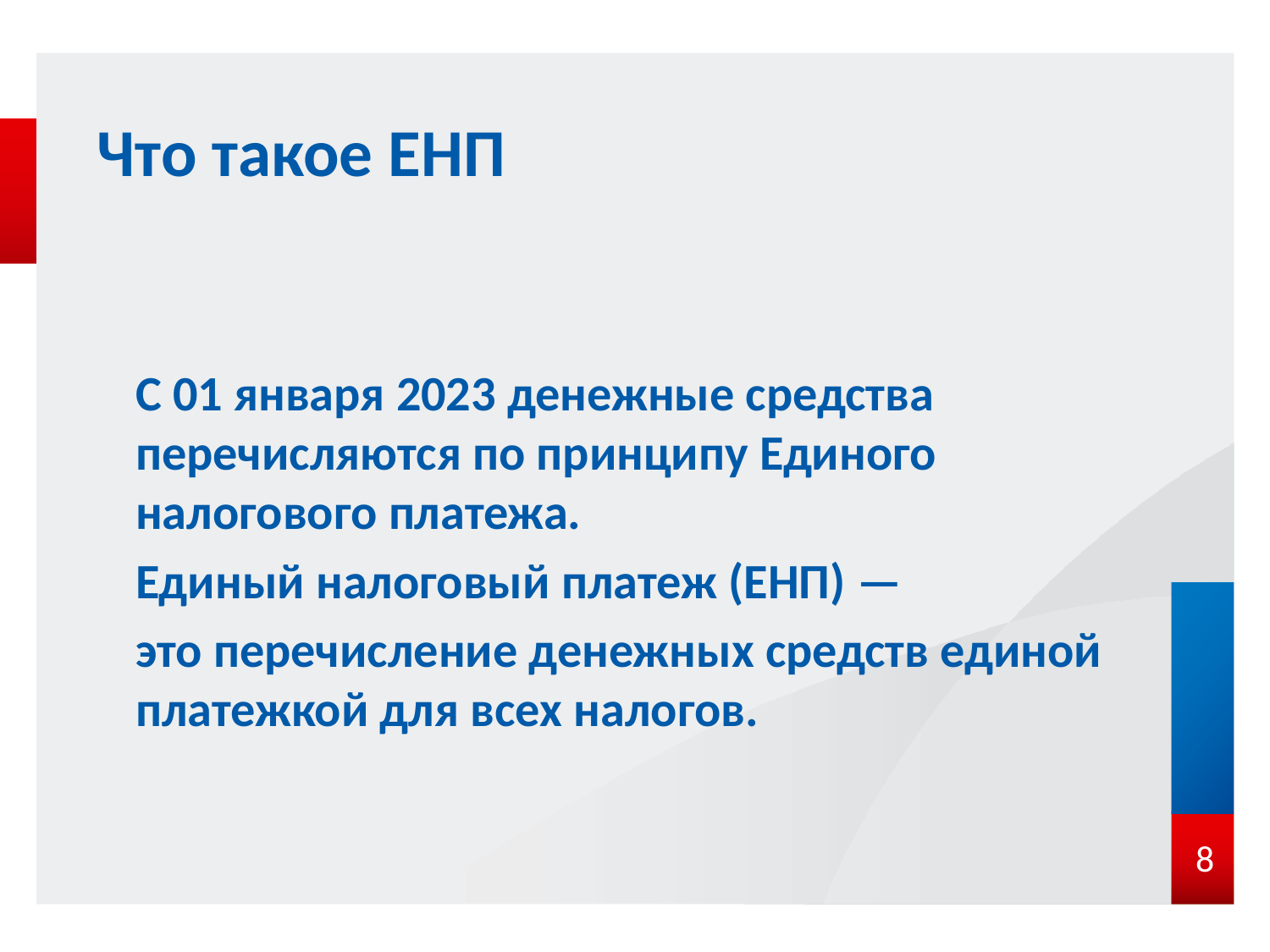

Что такое ЕНП
С 01 января 2023 денежные средства перечисляются по принципу Единого налогового платежа.
Единый налоговый платеж (ЕНП) —
это перечисление денежных средств единой платежкой для всех налогов.
8